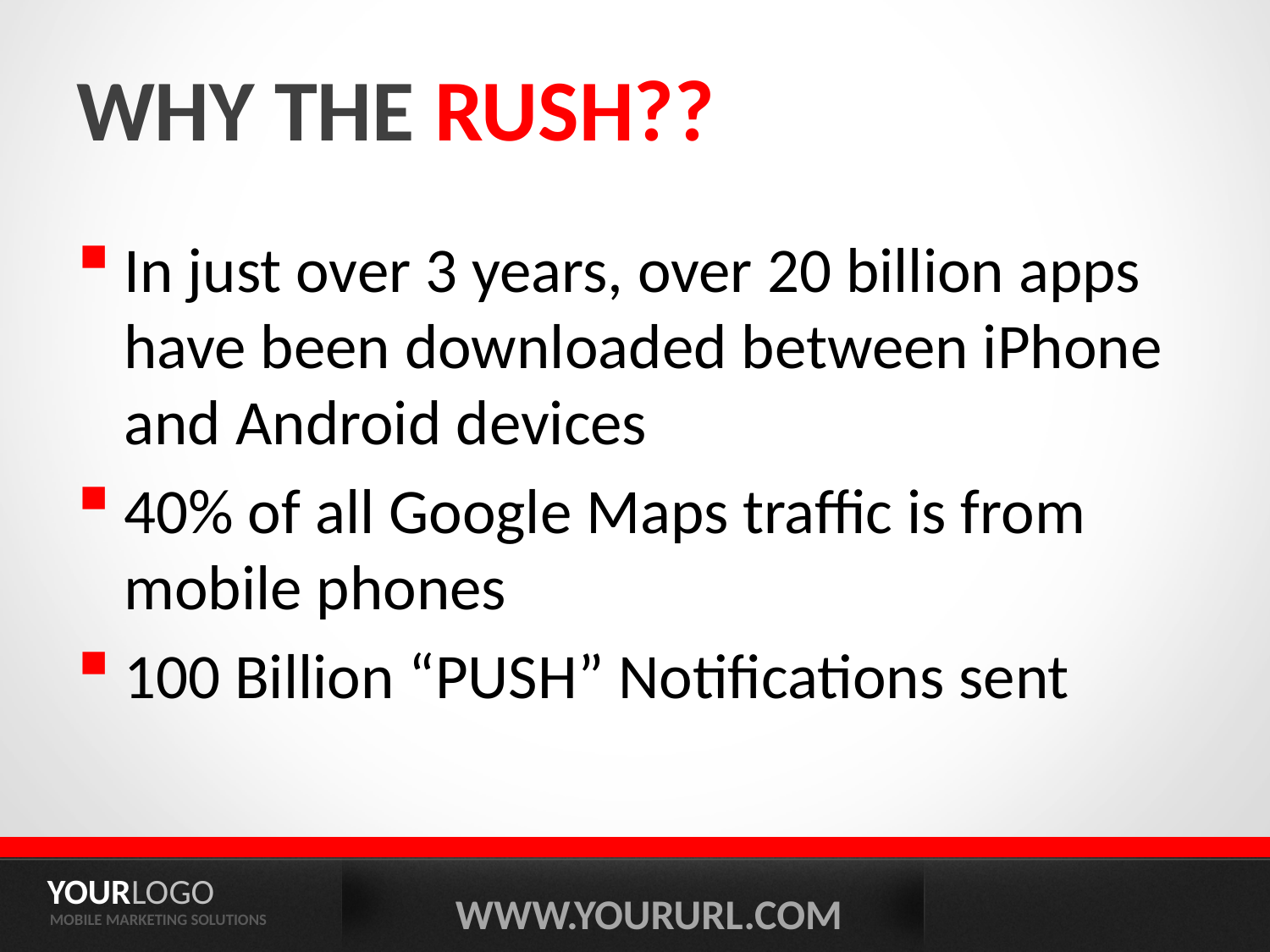

# WhY THE RUSH??
In just over 3 years, over 20 billion apps have been downloaded between iPhone and Android devices
40% of all Google Maps traffic is from mobile phones
100 Billion “PUSH” Notifications sent